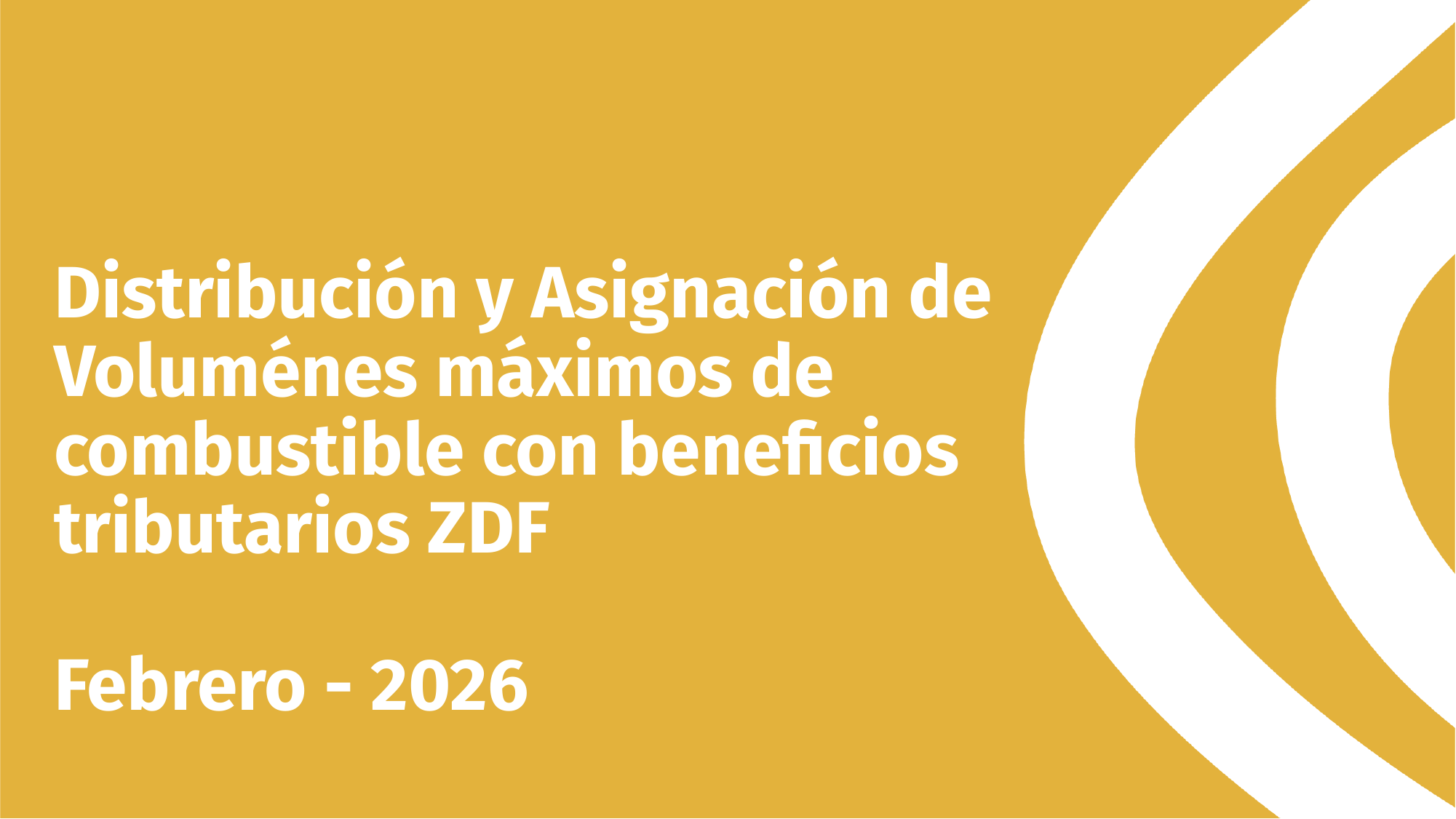

# Distribución y Asignación de Voluménes máximos de combustible con beneficios tributarios ZDF Febrero - 2026